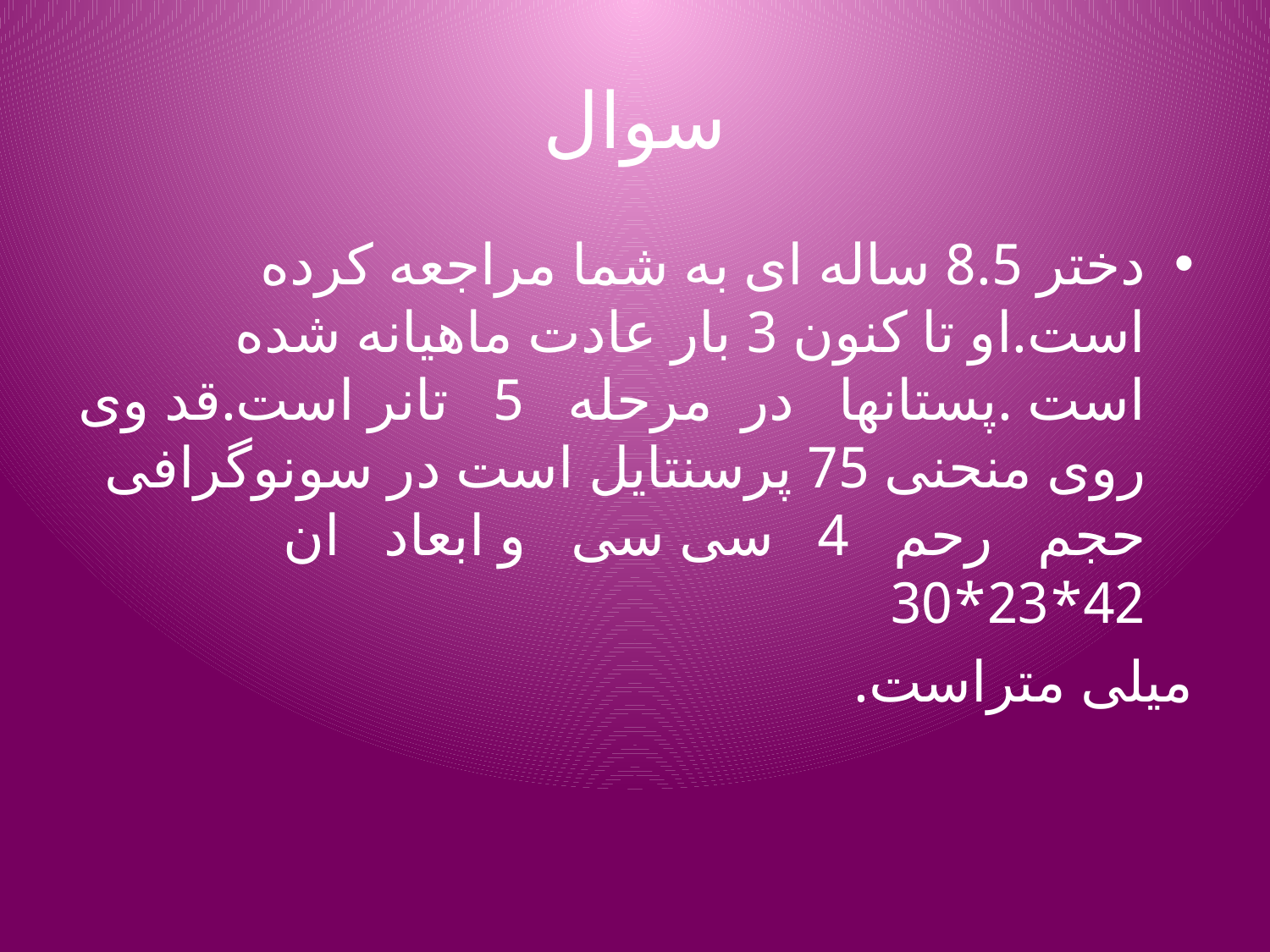

# سوال
دختر 8.5 ساله ای به شما مراجعه کرده است.او تا کنون 3 بار عادت ماهیانه شده است .پستانها   در  مرحله   5   تانر است.قد وی روی منحنی 75 پرسنتایل است در سونوگرافی حجم   رحم   4   سی سی   و ابعاد   ان     42*23*30
میلی متراست.